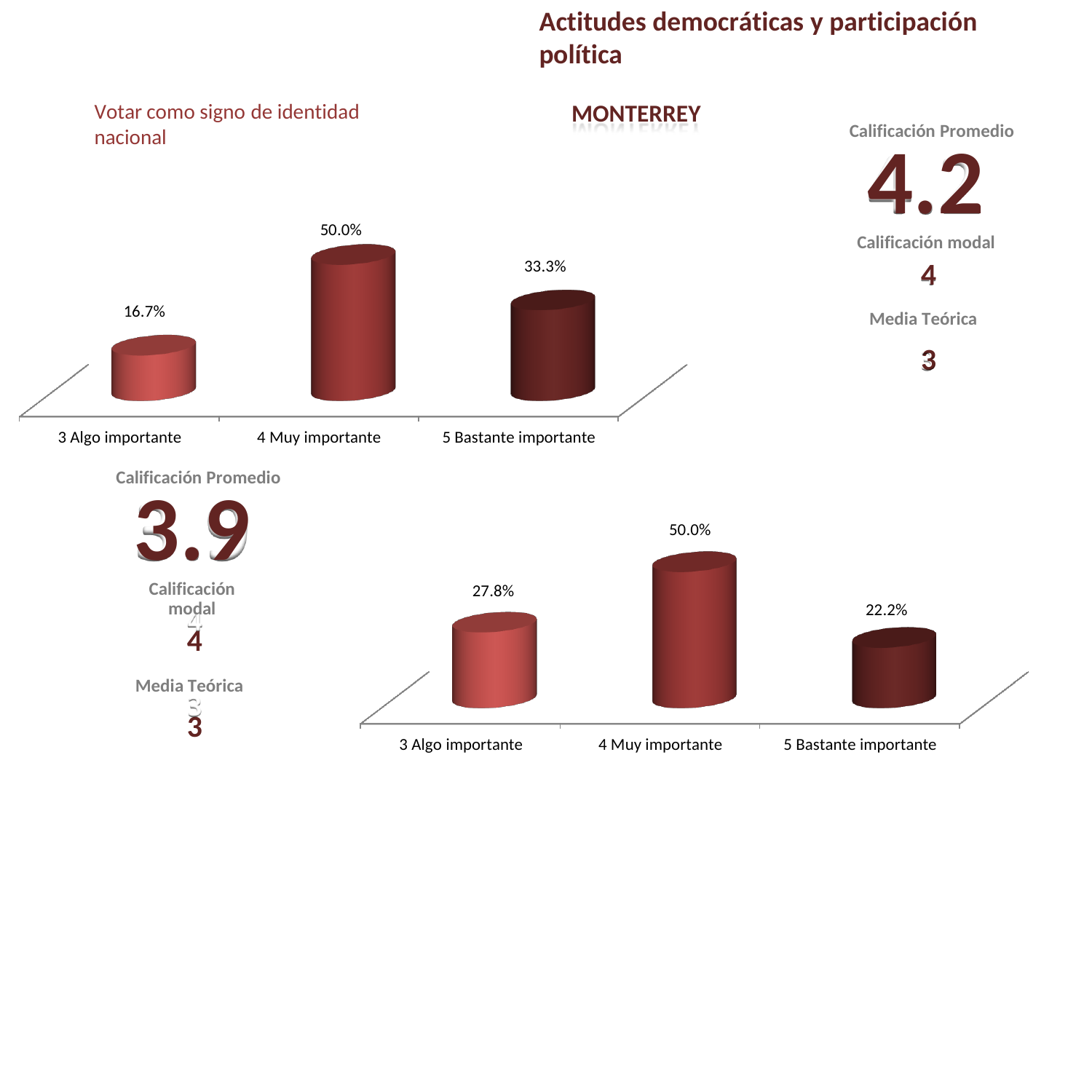

Actitudes democráticas y participación política
MONTERREY
Votar como signo de identidad nacional

Calificación Promedio
4.2
Calificación modal
4

Media Teórica

3

50.0%

33.3%
16.7%

3 Algo importante
4 Muy importante
5 Bastante importante

Calificación Promedio
3.9
Calificación modal
4

Media Teórica

3

50.0%
27.8%

22.2%

3 Algo importante
4 Muy importante
5 Bastante importante